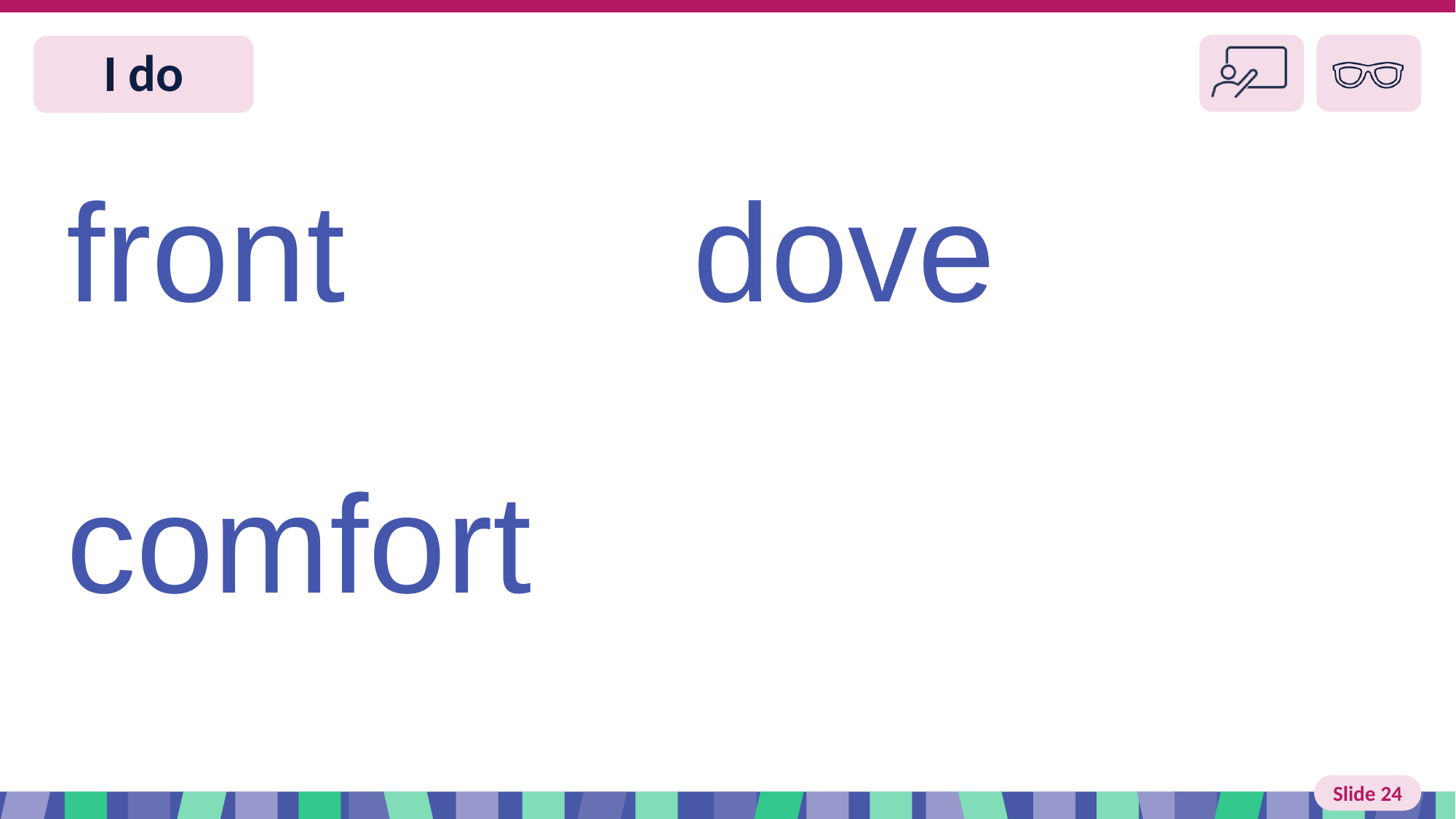

Slide 24 I do
front         dove
comfort